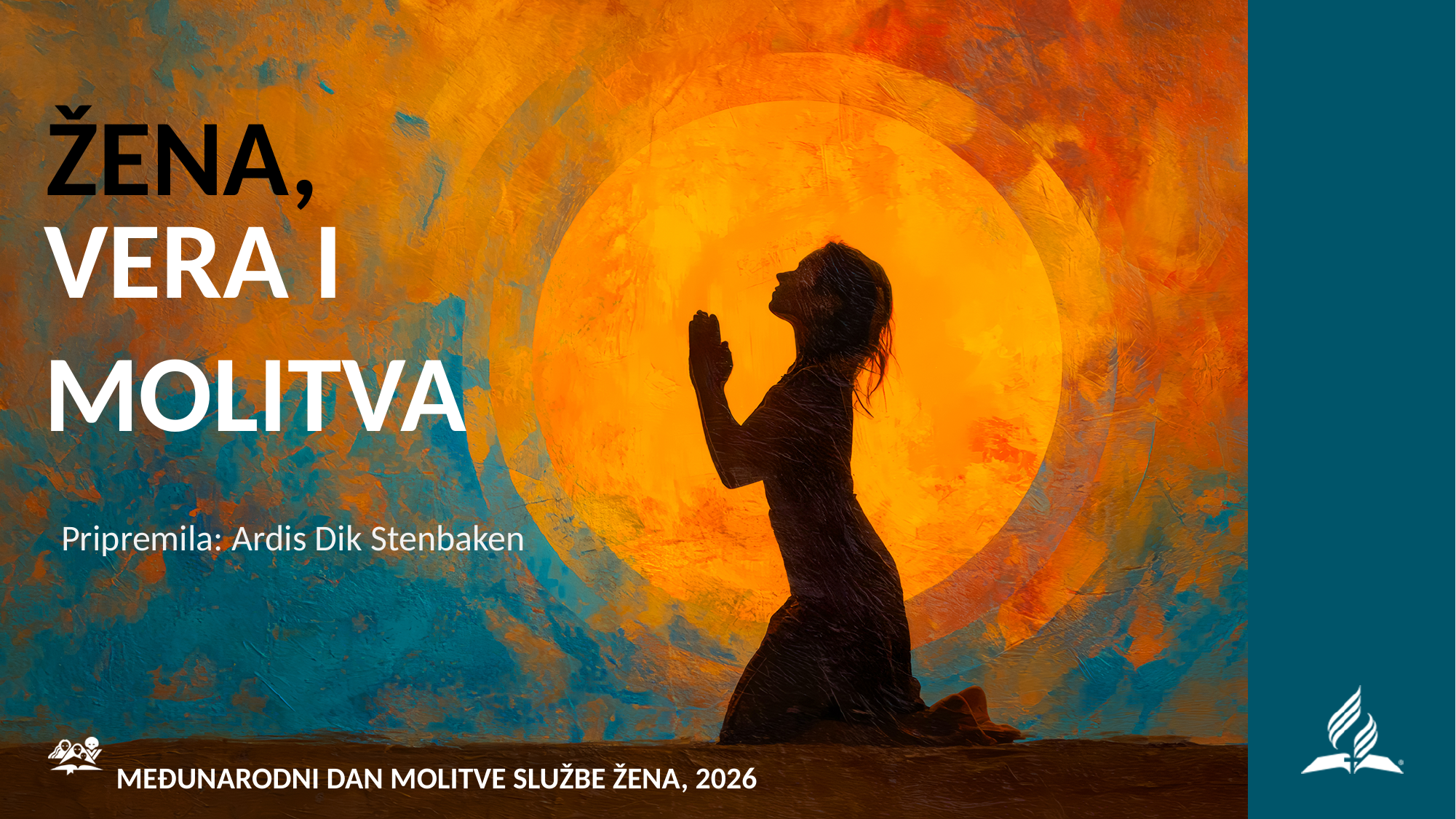

ŽENA,
VERA I
MOLITVA
Pripremila: Ardis Dik Stenbaken

MEĐUNARODNI DAN MOLITVE SLUŽBE ŽENA, 2026